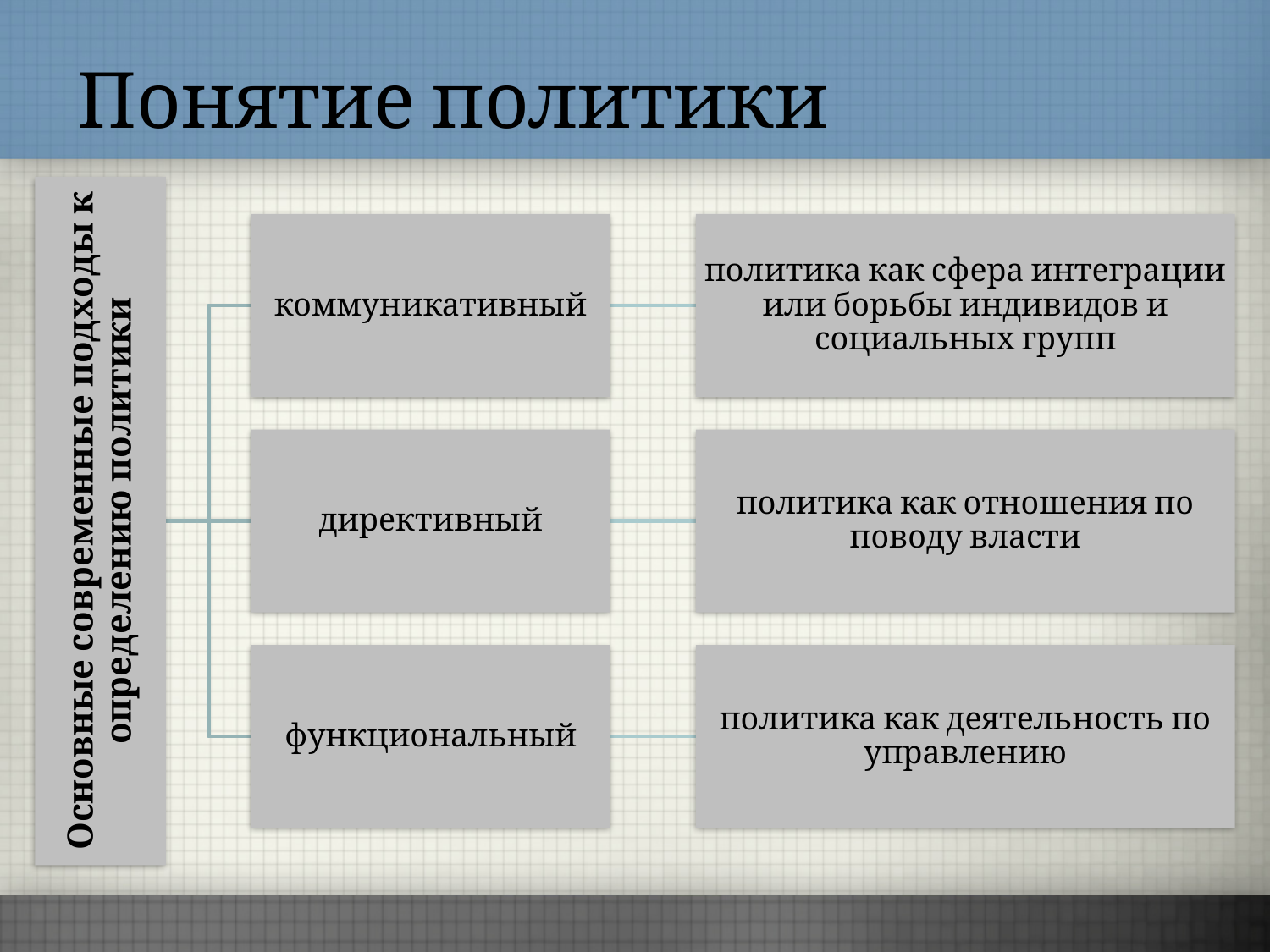

# Понятие политики

Основные современные подходы к определению политики
коммуникативный
политика как сфера интеграции или борьбы индивидов и социальных групп
директивный
политика как отношения по поводу власти
функциональный
политика как деятельность по управлению